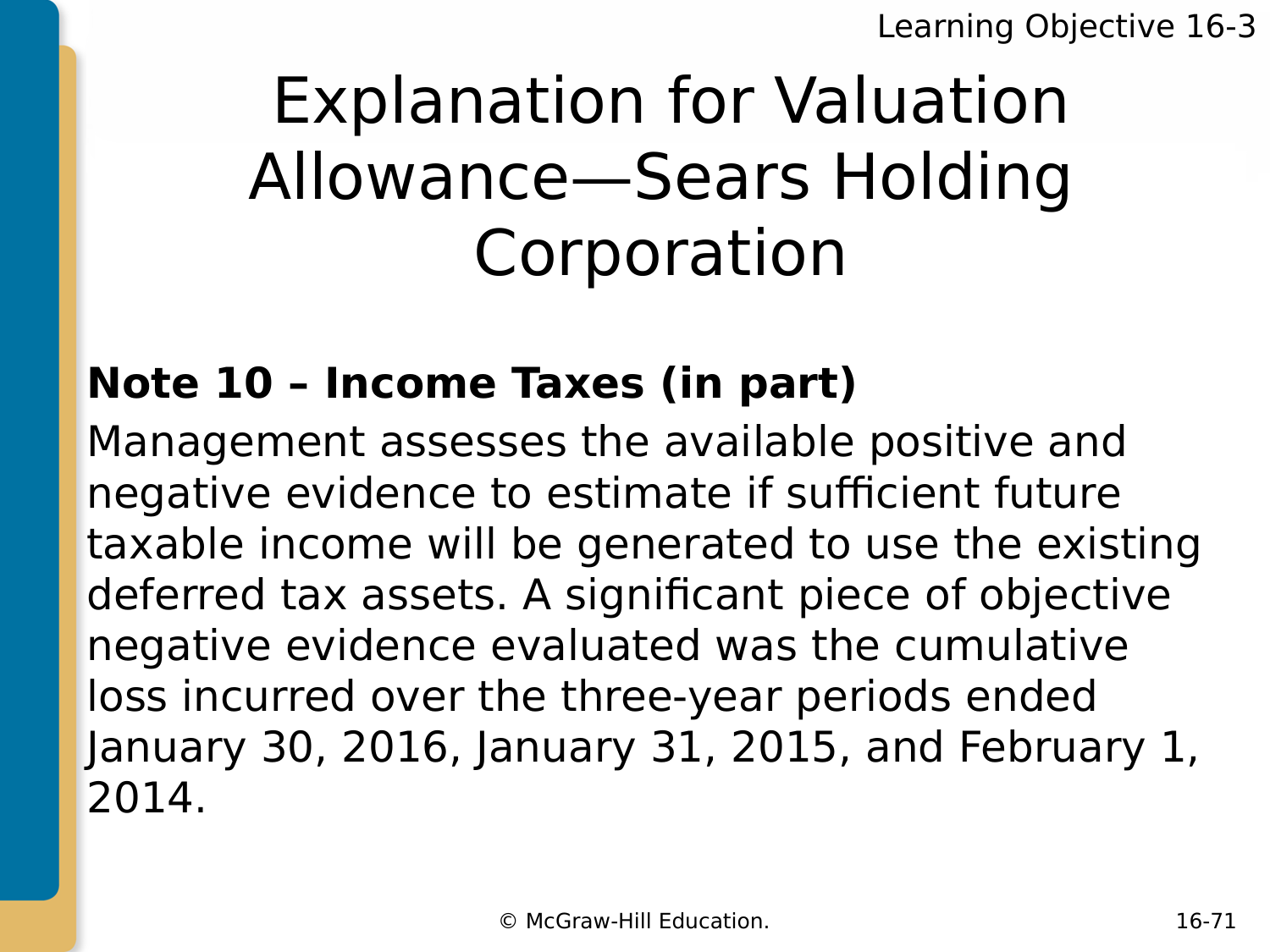

Learning Objective 16-3
# Explanation for Valuation Allowance—Sears Holding Corporation
Note 10 – Income Taxes (in part)
Management assesses the available positive and negative evidence to estimate if sufficient future taxable income will be generated to use the existing deferred tax assets. A significant piece of objective negative evidence evaluated was the cumulative loss incurred over the three-year periods ended January 30, 2016, January 31, 2015, and February 1, 2014.